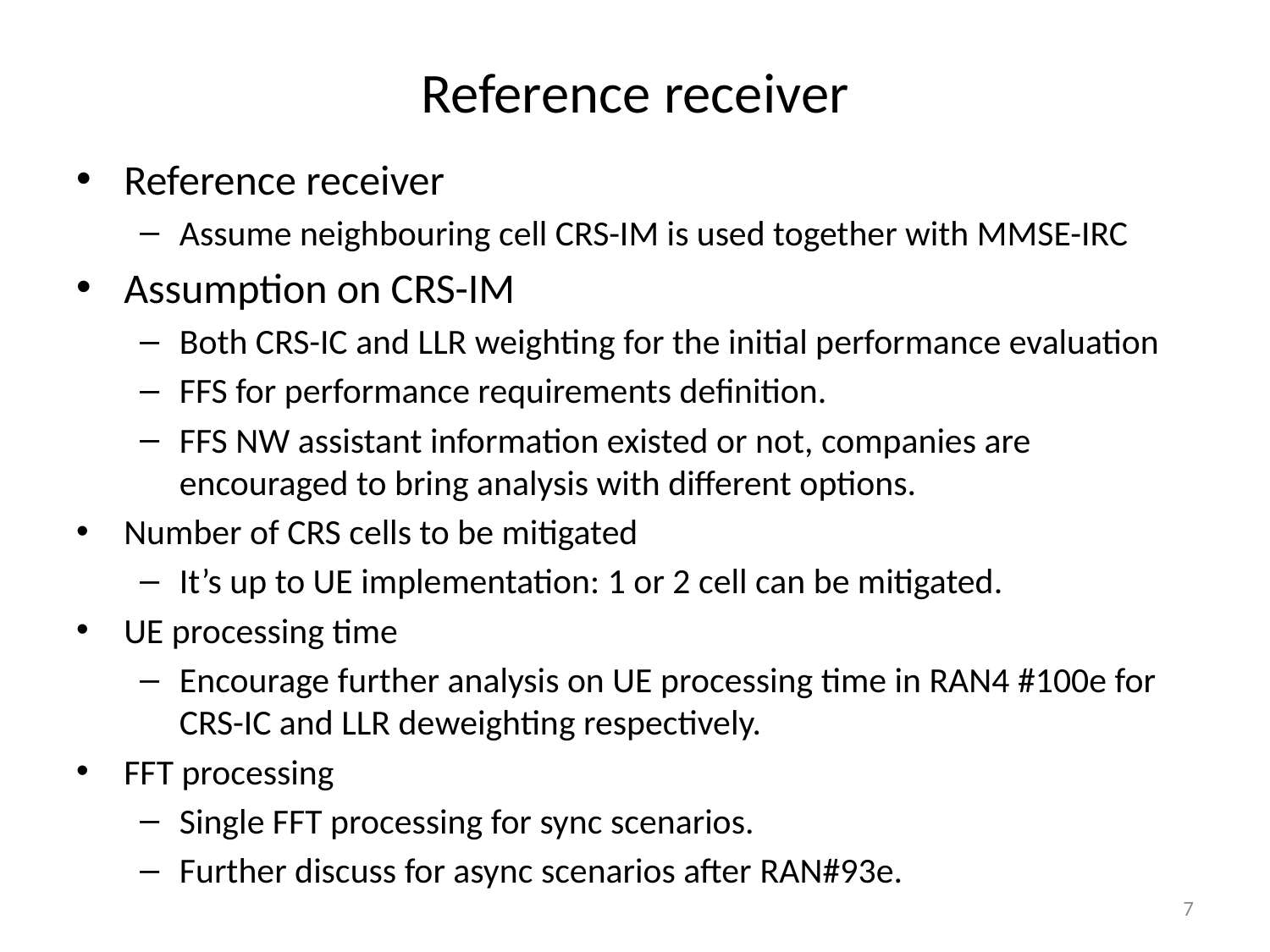

# Reference receiver
Reference receiver
Assume neighbouring cell CRS-IM is used together with MMSE-IRC
Assumption on CRS-IM
Both CRS-IC and LLR weighting for the initial performance evaluation
FFS for performance requirements definition.
FFS NW assistant information existed or not, companies are encouraged to bring analysis with different options.
Number of CRS cells to be mitigated
It’s up to UE implementation: 1 or 2 cell can be mitigated.
UE processing time
Encourage further analysis on UE processing time in RAN4 #100e for CRS-IC and LLR deweighting respectively.
FFT processing
Single FFT processing for sync scenarios.
Further discuss for async scenarios after RAN#93e.

7